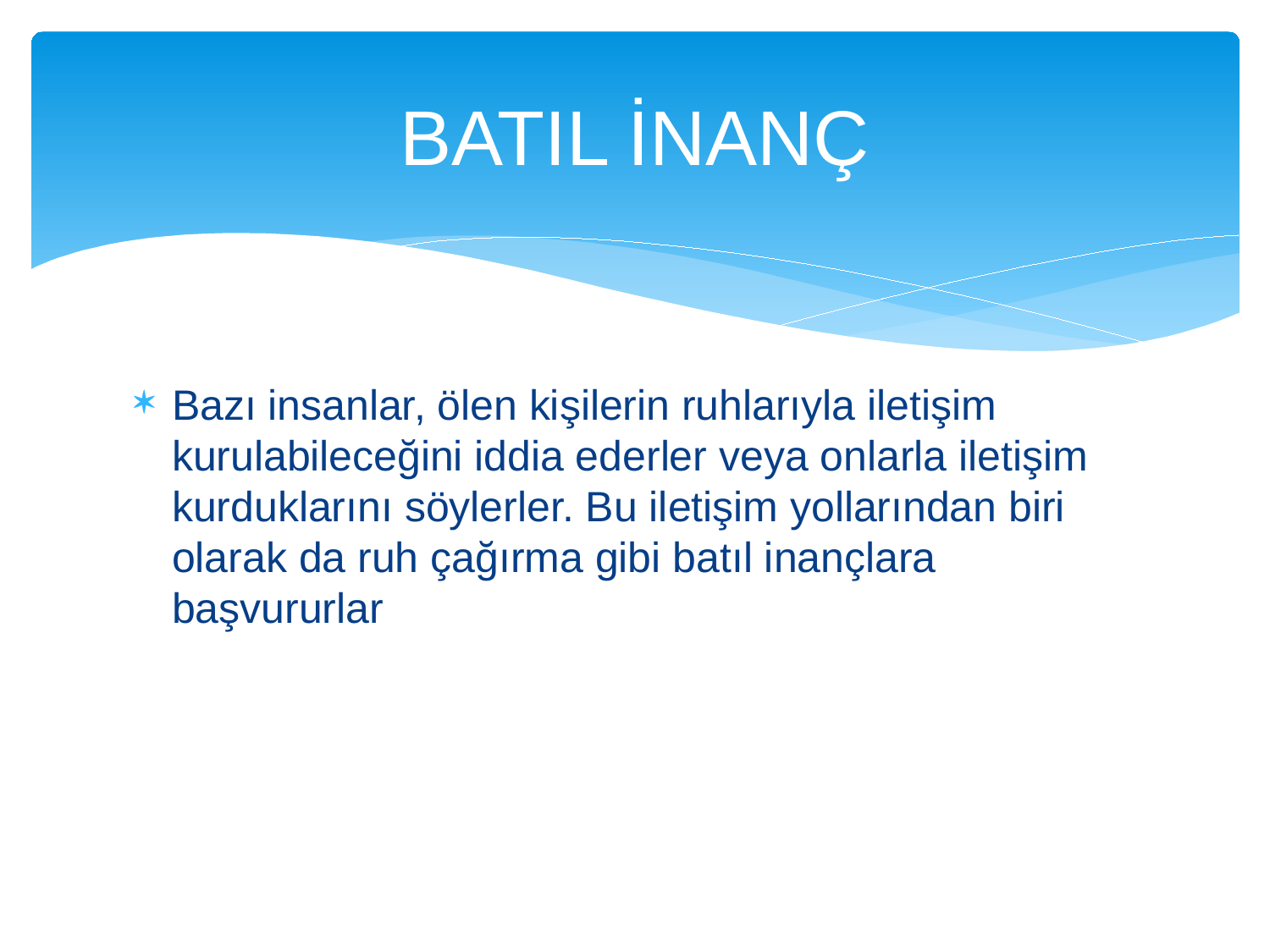

# BATIL İNANÇ
Bazı insanlar, ölen kişilerin ruhlarıyla iletişim kurulabileceğini iddia ederler veya onlarla iletişim kurduklarını söylerler. Bu iletişim yollarından biri olarak da ruh çağırma gibi batıl inançlara başvururlar